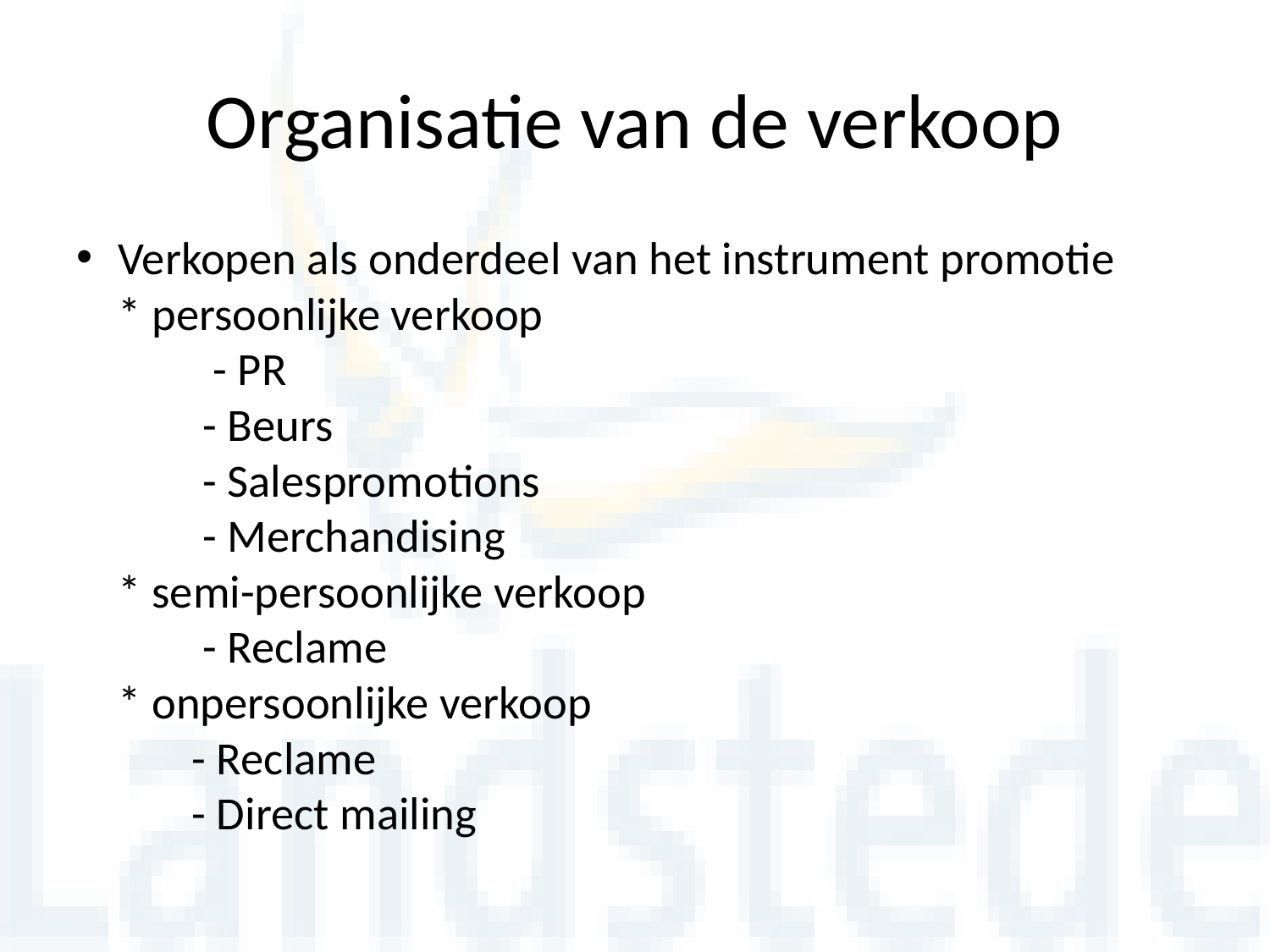

# Organisatie van de verkoop
Verkopen als onderdeel van het instrument promotie
* persoonlijke verkoop
         - PR
        - Beurs
        - Salespromotions
        - Merchandising
* semi-persoonlijke verkoop
        - Reclame
* onpersoonlijke verkoop
       - Reclame
       - Direct mailing